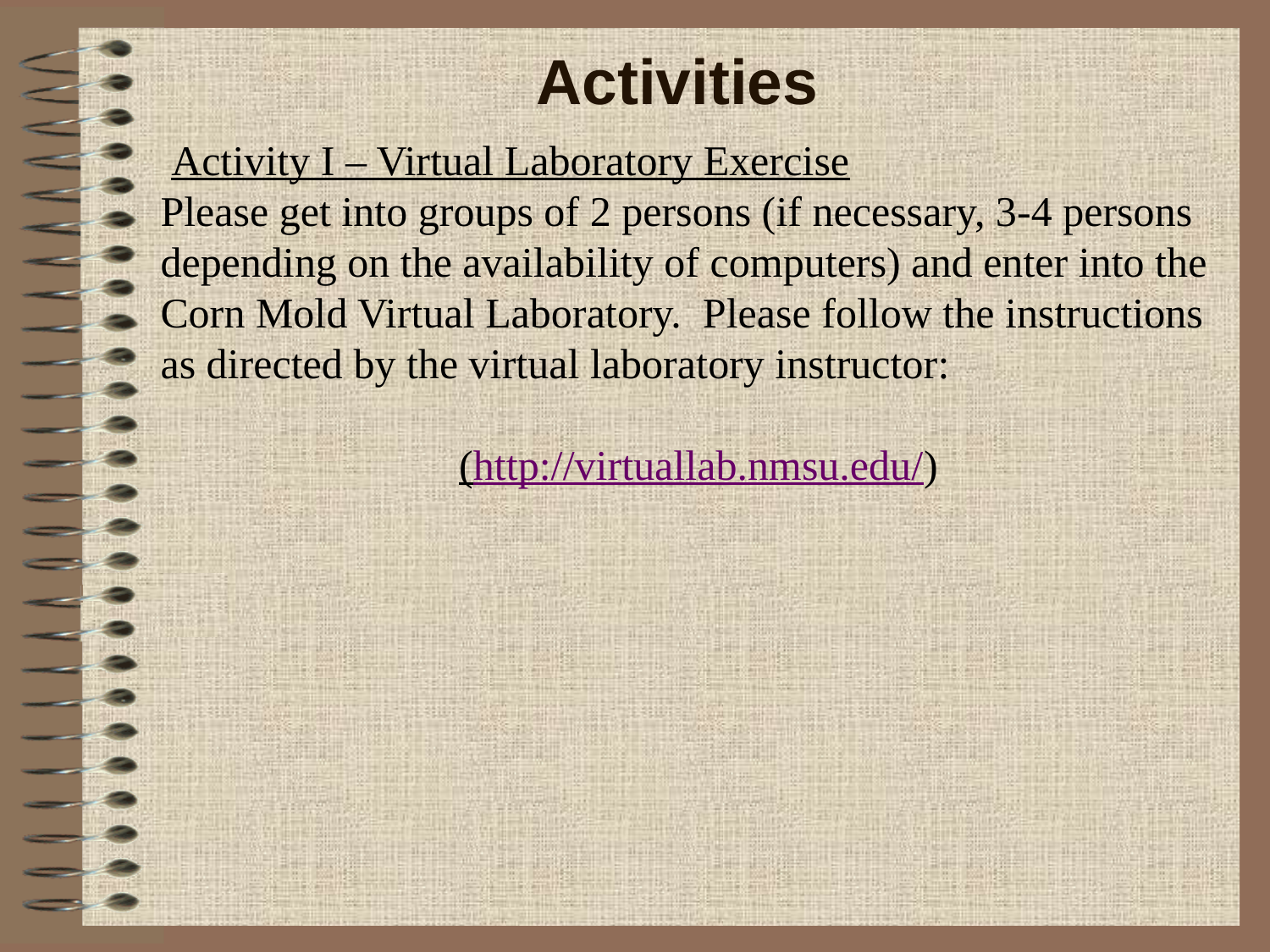

:

Activities
 Activity I – Virtual Laboratory Exercise
Please get into groups of 2 persons (if necessary, 3-4 persons depending on the availability of computers) and enter into the Corn Mold Virtual Laboratory.  Please follow the instructions as directed by the virtual laboratory instructor:

 (http://virtuallab.nmsu.edu/)